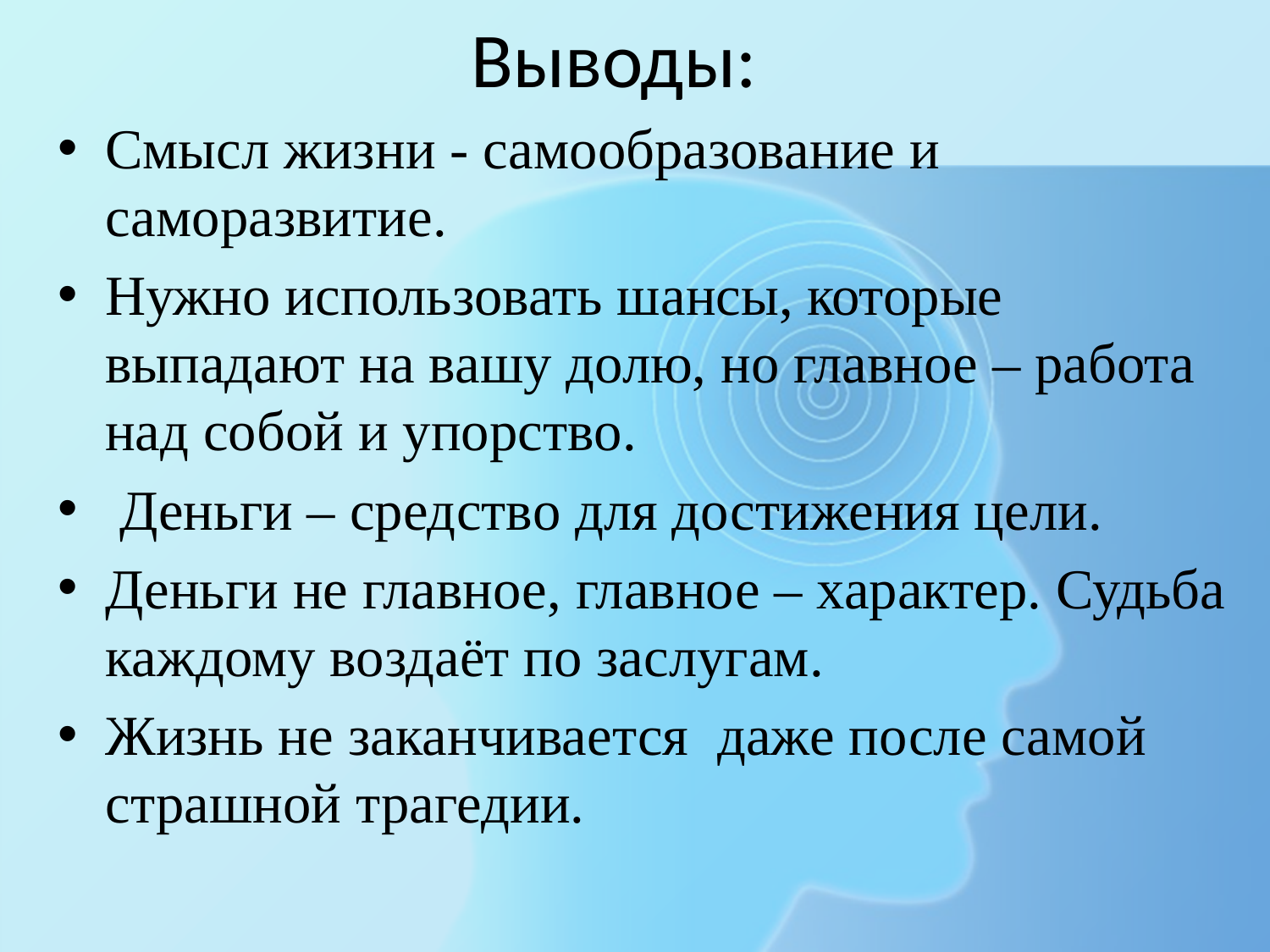

Выводы:
Смысл жизни - самообразование и саморазвитие.
Нужно использовать шансы, которые выпадают на вашу долю, но главное – работа над собой и упорство.
 Деньги – средство для достижения цели.
Деньги не главное, главное – характер. Судьба каждому воздаёт по заслугам.
Жизнь не заканчивается  даже после самой страшной трагедии.